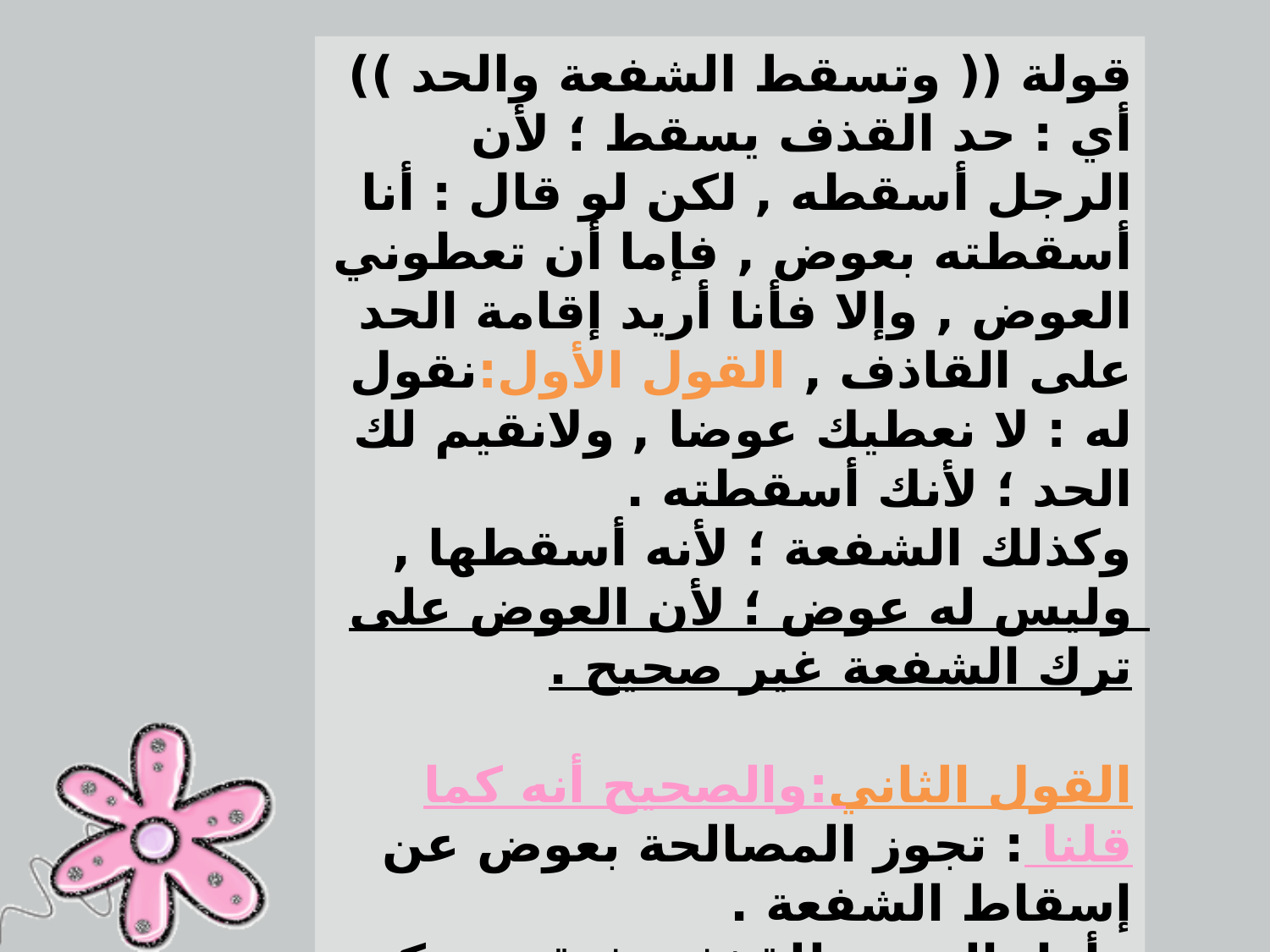

قولة (( وتسقط الشفعة والحد )) أي : حد القذف يسقط ؛ لأن الرجل أسقطه , لكن لو قال : أنا أسقطته بعوض , فإما أن تعطوني العوض , وإلا فأنا أريد إقامة الحد على القاذف , القول الأول:نقول له : لا نعطيك عوضا , ولانقيم لك الحد ؛ لأنك أسقطته .
وكذلك الشفعة ؛ لأنه أسقطها , وليس له عوض ؛ لأن العوض على ترك الشفعة غير صحيح .

القول الثاني:والصحيح أنه كما قلنا : تجوز المصالحة بعوض عن إسقاط الشفعة .
وأما بالنسبة للقذف  فتقدم حكم الصلح عنه , لكن للمقذوف أن يطالب  بحقه إذا علم أن الصلح غير صحيح ؛ لأنه أسقطه بناء على أن الصلح صحيح وأنه سيأخذ عوضا عنه , فإذا لم يكن هناك عوض فلا يمكن أن يفوت حقه بالمطالبة بحد القاذف .